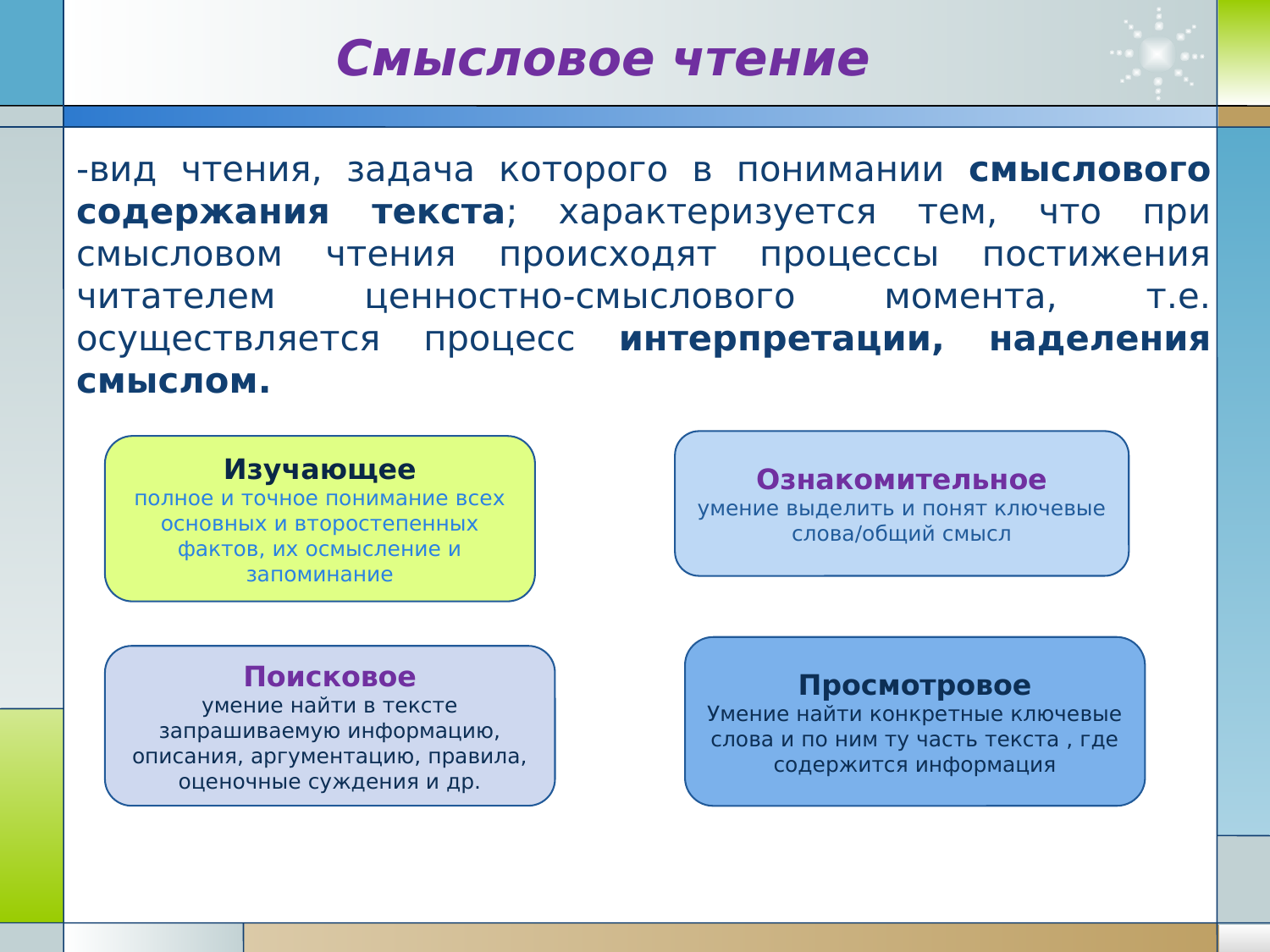

# Смысловое чтение
-вид чтения, задача которого в понимании смыслового содержания текста; характеризуется тем, что при смысловом чтения происходят процессы постижения читателем ценностно-смыслового момента, т.е. осуществляется процесс интерпретации, наделения смыслом.
Ознакомительное
умение выделить и понят ключевые слова/общий смысл
Изучающее
полное и точное понимание всех основных и второстепенных фактов, их осмысление и запоминание
Просмотровое
Умение найти конкретные ключевые слова и по ним ту часть текста , где содержится информация
Поисковое
умение найти в тексте запрашиваемую информацию, описания, аргументацию, правила, оценочные суждения и др.